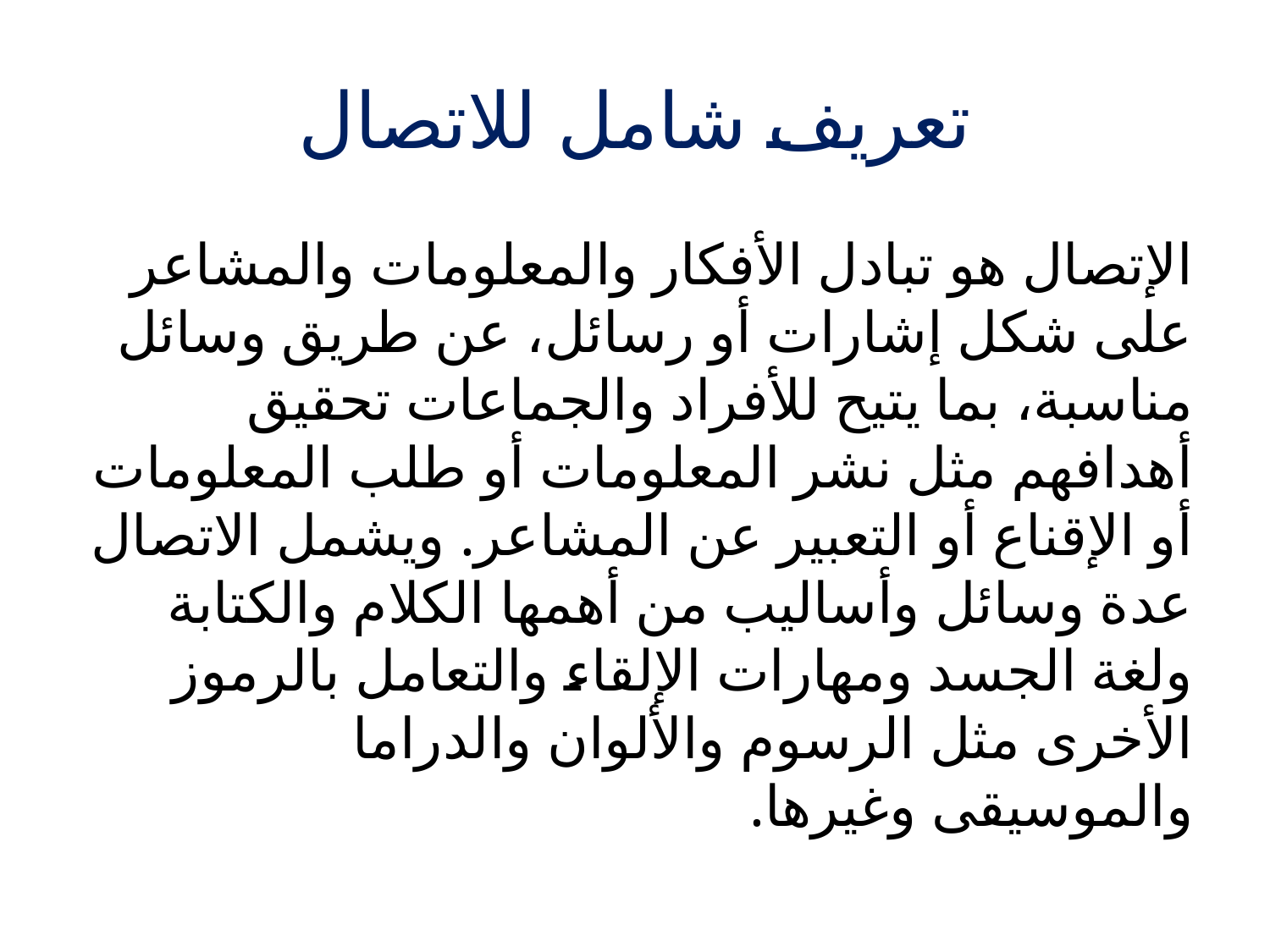

# تعريف شامل للاتصال
الإتصال هو تبادل الأفكار والمعلومات والمشاعر على شكل إشارات أو رسائل، عن طريق وسائل مناسبة، بما يتيح للأفراد والجماعات تحقيق أهدافهم مثل نشر المعلومات أو طلب المعلومات أو الإقناع أو التعبير عن المشاعر. ويشمل الاتصال عدة وسائل وأساليب من أهمها الكلام والكتابة ولغة الجسد ومهارات الإلقاء والتعامل بالرموز الأخرى مثل الرسوم والألوان والدراما والموسيقى وغيرها.